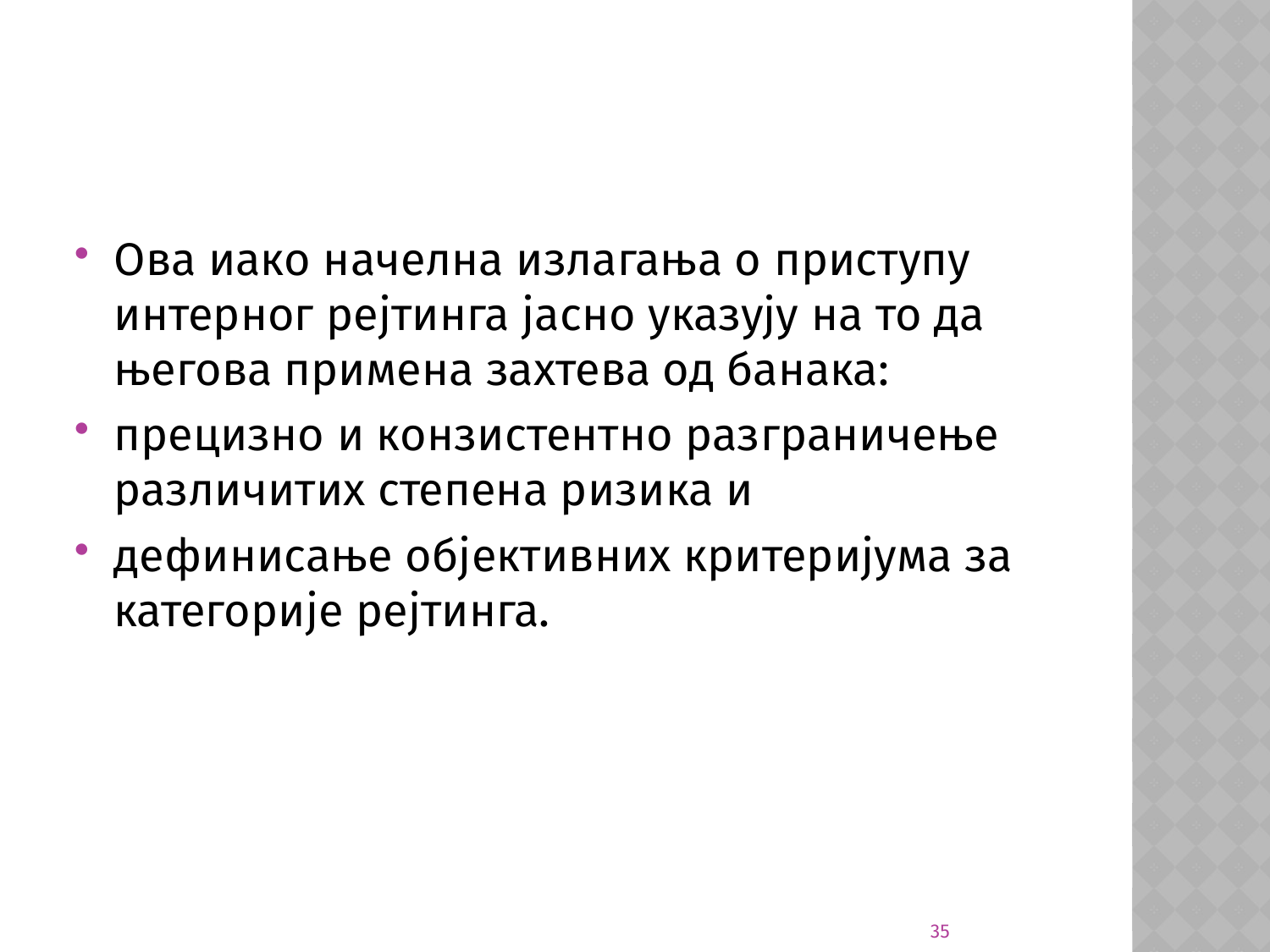

#
Ова иако начелна излагања о приступу интерног рејтинга јасно указују на то да његова примена захтева од банака:
прецизно и конзистентно разграничење различитих степена ризика и
дефинисање објективних критеријума за категорије рејтинга.
35